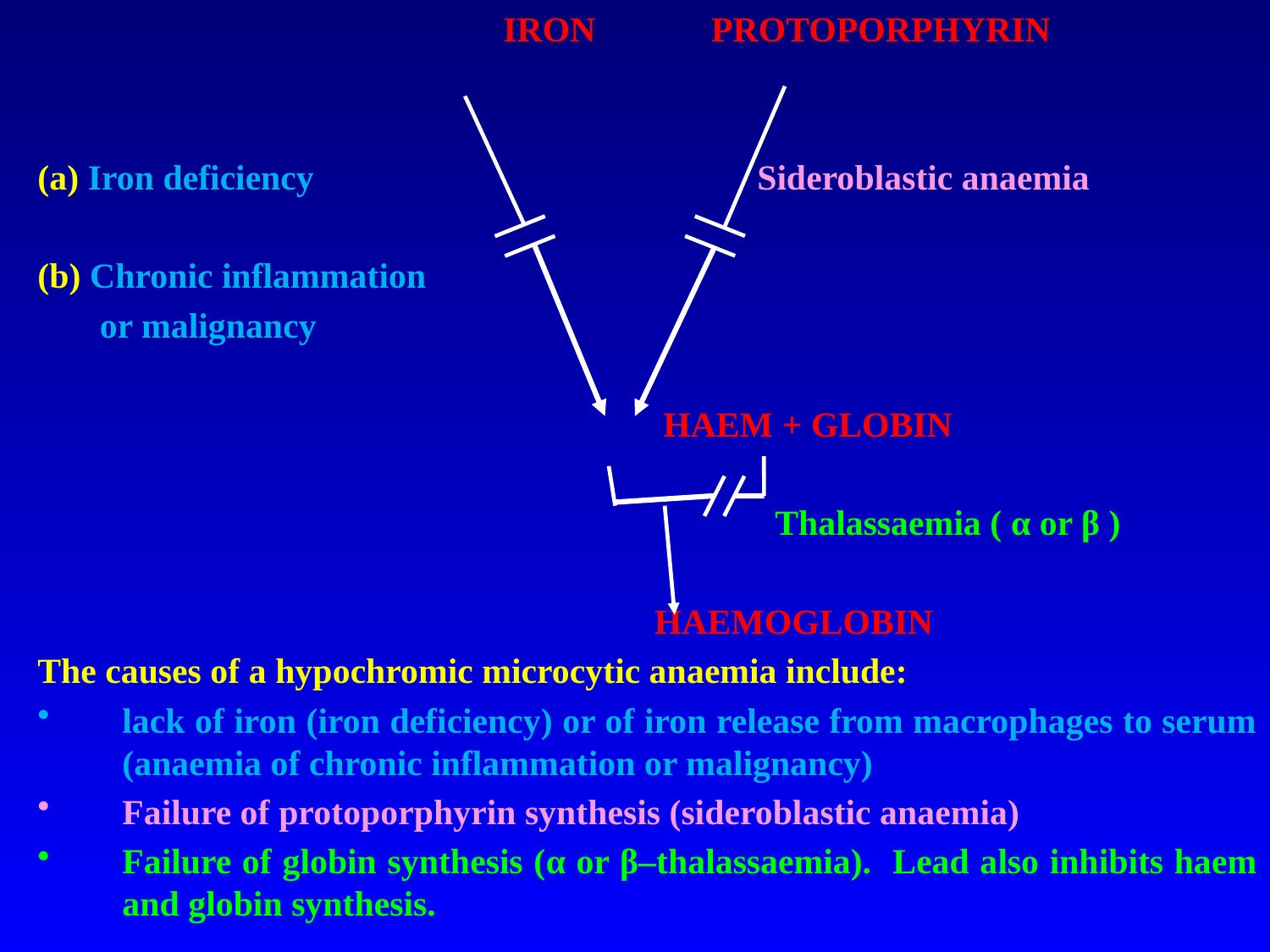

IRON             PROTOPORPHYRIN

(a) Iron deficiency				Sideroblastic anaemia

(b) Chronic inflammation
       or malignancy

				                  HAEM + GLOBIN

						  Thalassaemia ( α or β )

				                 HAEMOGLOBIN
The causes of a hypochromic microcytic anaemia include:
lack of iron (iron deficiency) or of iron release from macrophages to serum (anaemia of chronic inflammation or malignancy)
Failure of protoporphyrin synthesis (sideroblastic anaemia)
Failure of globin synthesis (α or β–thalassaemia).  Lead also inhibits haem and globin synthesis.